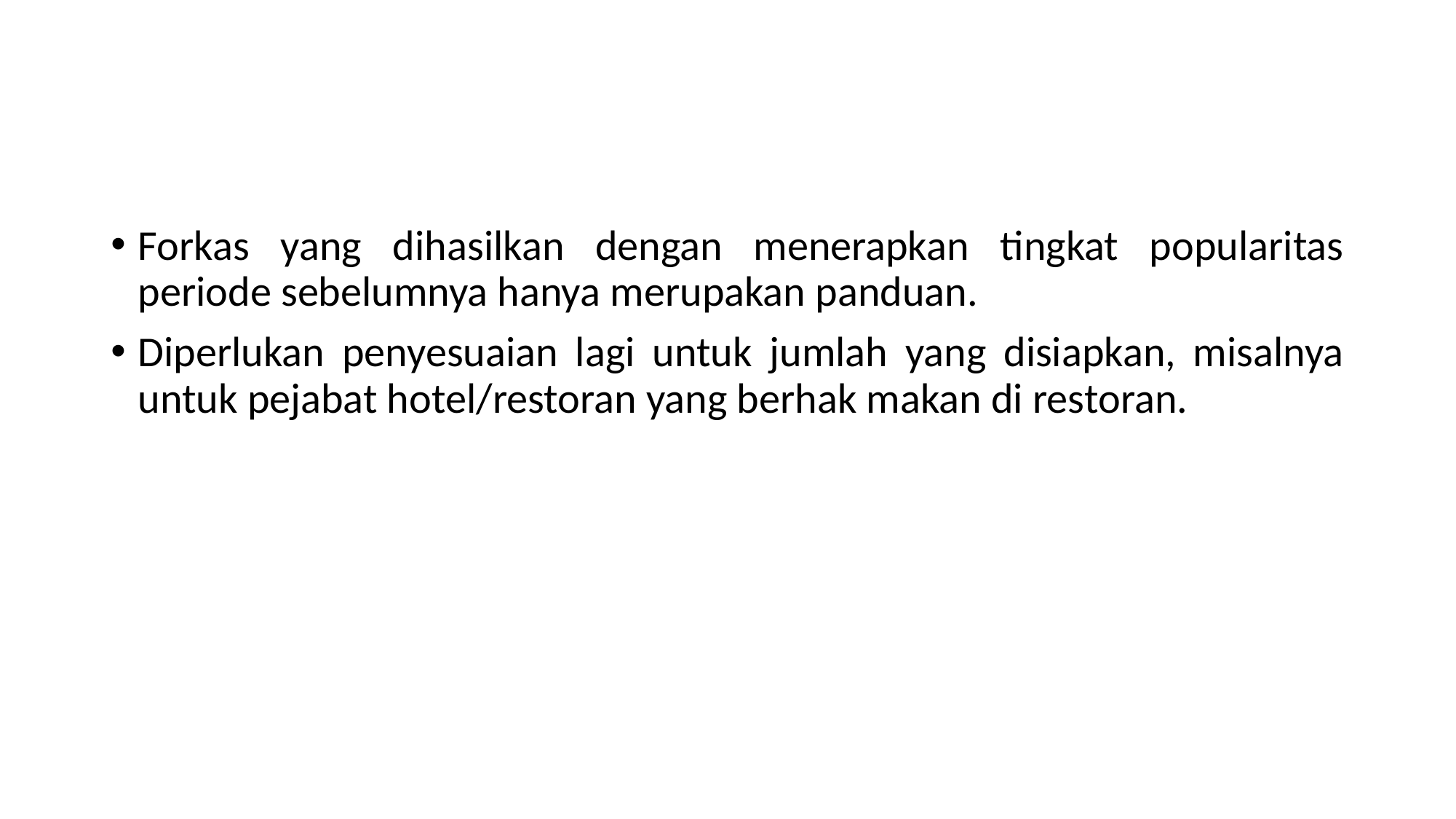

#
Forkas yang dihasilkan dengan menerapkan tingkat popularitas periode sebelumnya hanya merupakan panduan.
Diperlukan penyesuaian lagi untuk jumlah yang disiapkan, misalnya untuk pejabat hotel/restoran yang berhak makan di restoran.